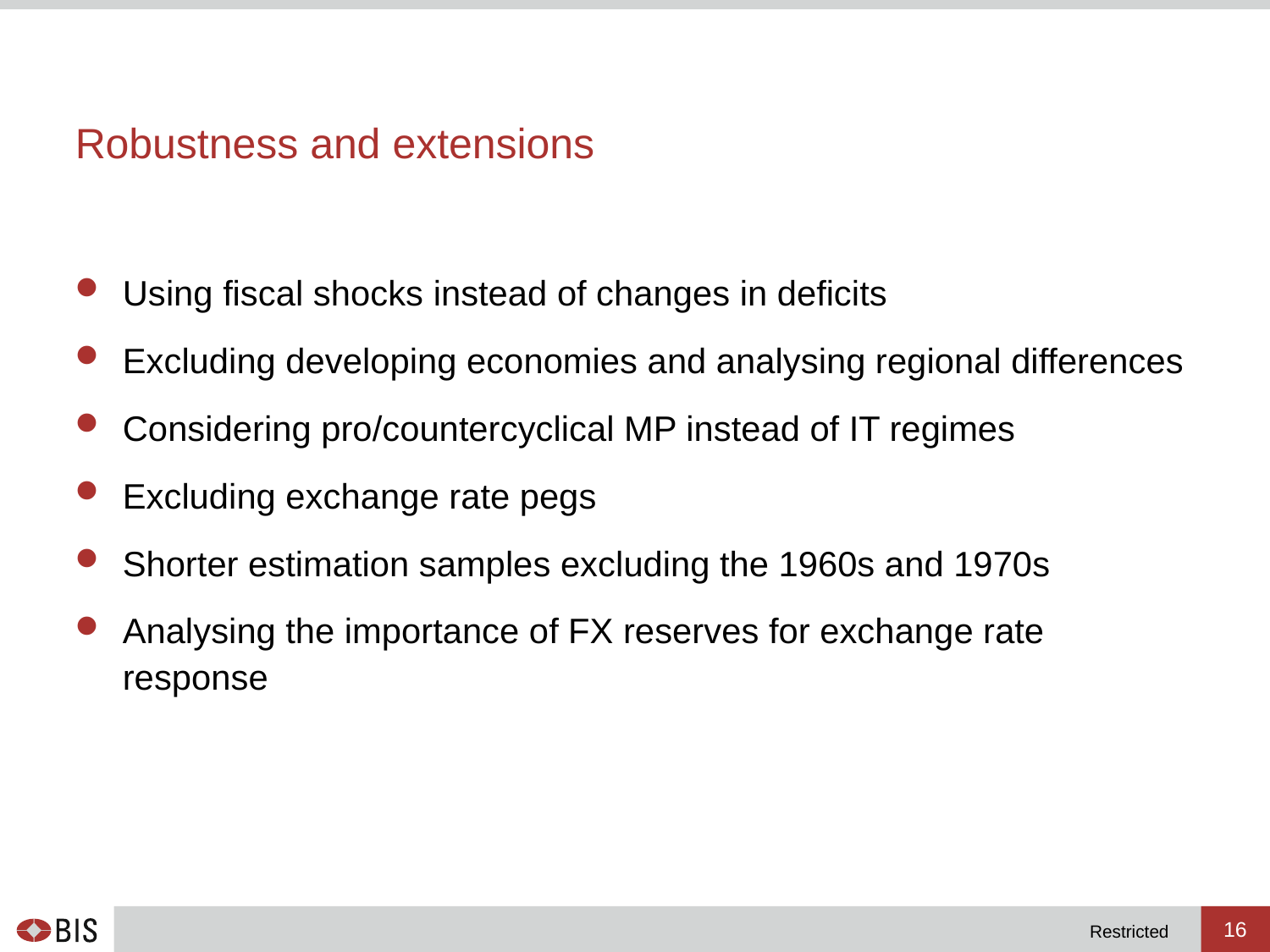

# Robustness and extensions
Using fiscal shocks instead of changes in deficits
Excluding developing economies and analysing regional differences
Considering pro/countercyclical MP instead of IT regimes
Excluding exchange rate pegs
Shorter estimation samples excluding the 1960s and 1970s
Analysing the importance of FX reserves for exchange rate response

16